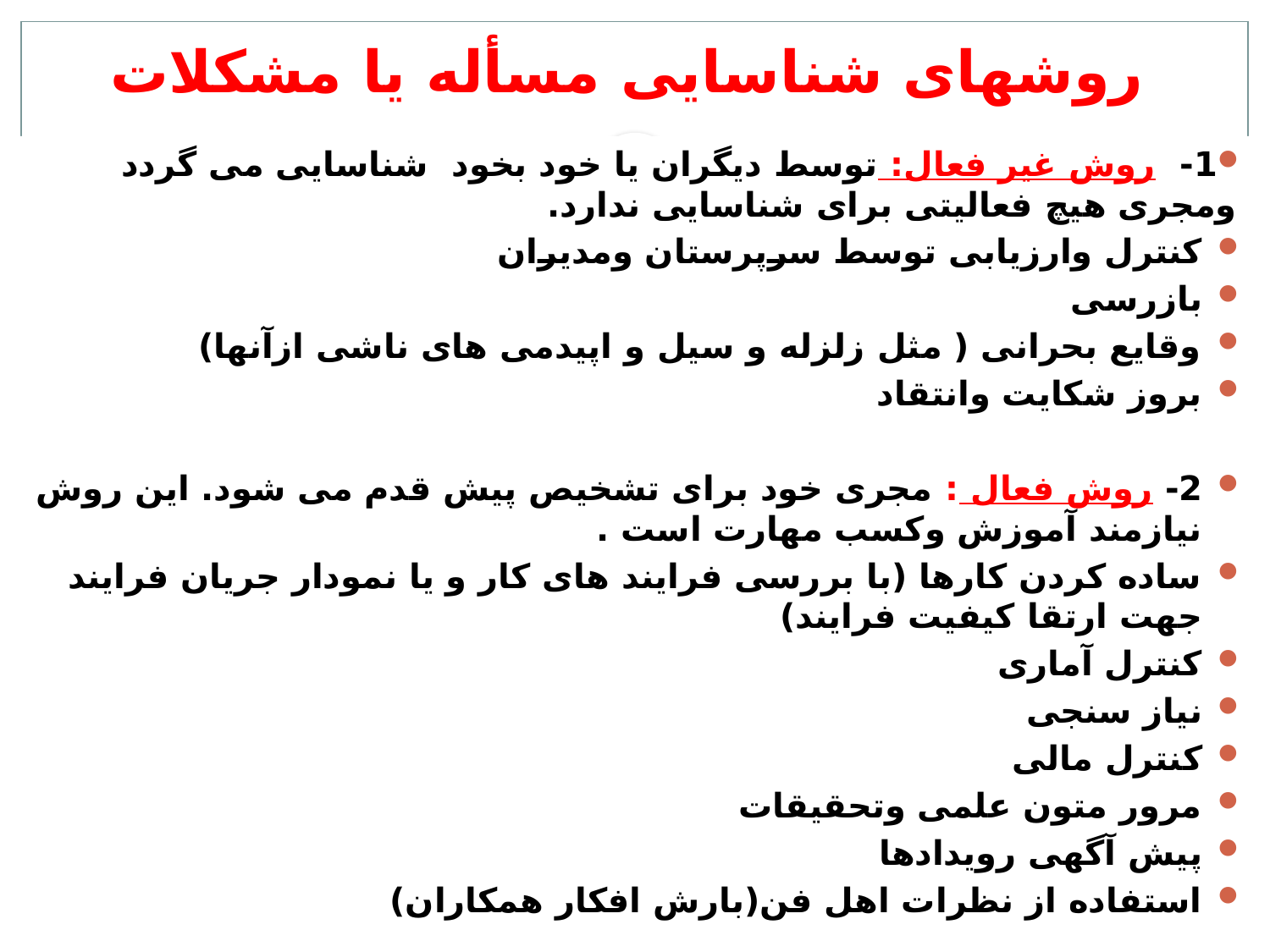

# روشهای شناسایی مسأله یا مشکلات
1-  روش غیر فعال: توسط دیگران یا خود بخود  شناسایی می گردد ومجری هیچ فعالیتی برای شناسایی ندارد.
کنترل وارزیابی توسط سرپرستان ومدیران
بازرسی
وقایع بحرانی ( مثل زلزله و سیل و اپیدمی های ناشی ازآنها)
بروز شکایت وانتقاد

2- روش فعال : مجری خود برای تشخیص پیش قدم می شود. این روش نیازمند آموزش وکسب مهارت است .
ساده کردن کارها (با بررسی فرایند های کار و یا نمودار جریان فرایند جهت ارتقا کیفیت فرایند)
کنترل آماری
نیاز سنجی
کنترل مالی
مرور متون علمی وتحقیقات
پیش آگهی رویدادها
استفاده از نظرات اهل فن(بارش افکار همکاران)